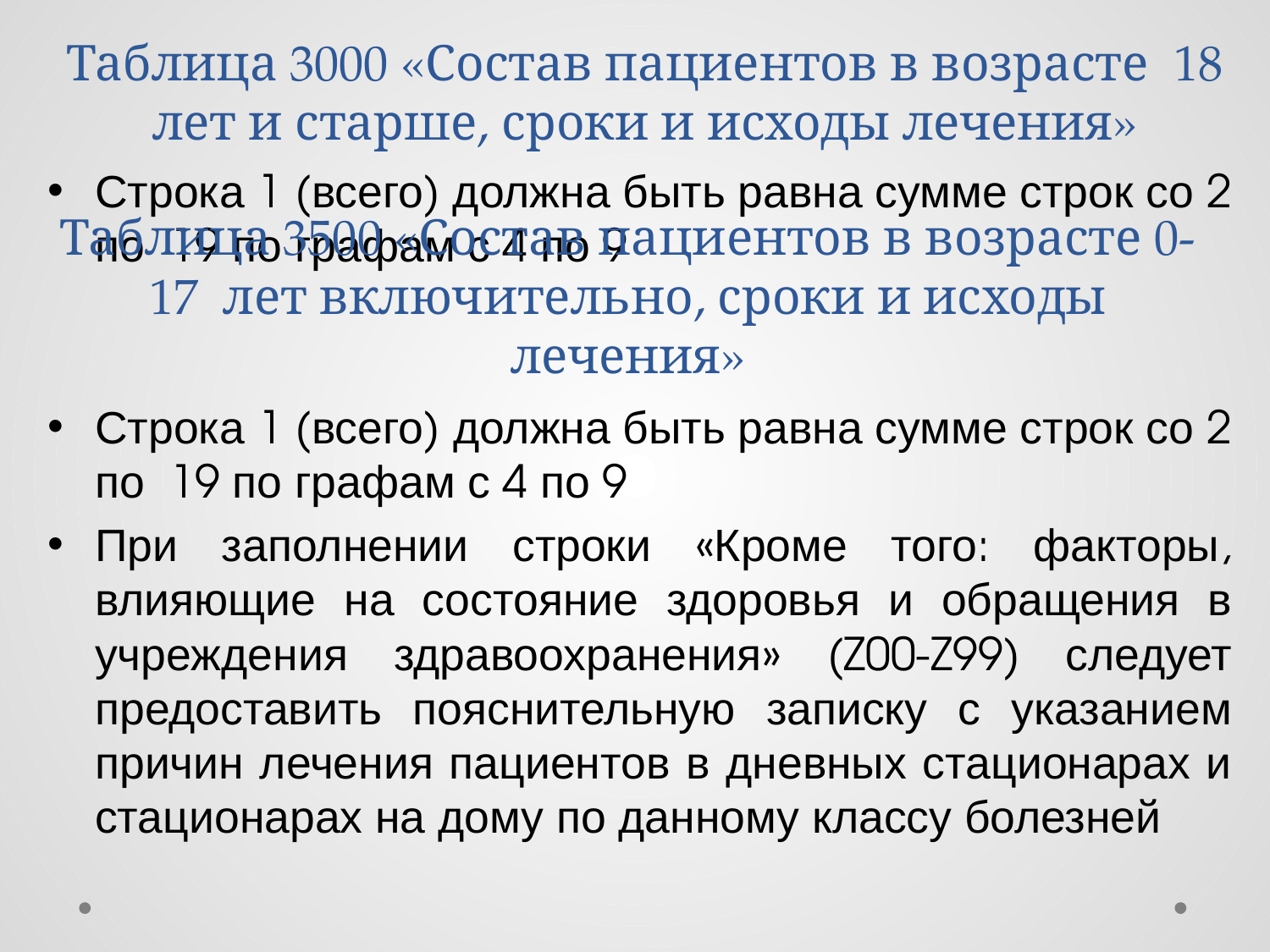

# Таблица 3000 «Состав пациентов в возрасте  18 лет и старше, сроки и исходы лечения»
Строка 1 (всего) должна быть равна сумме строк со 2 по  19 по графам с 4 по 9

Строка 1 (всего) должна быть равна сумме строк со 2 по  19 по графам с 4 по 9
При заполнении строки «Кроме того: факторы, влияющие на состояние здоровья и обращения в учреждения здравоохранения» (Z00-Z99) следует предоставить пояснительную записку с указанием причин лечения пациентов в дневных стационарах и стационарах на дому по данному классу болезней
Таблица 3500 «Состав пациентов в возрасте 0-17  лет включительно, сроки и исходы лечения»